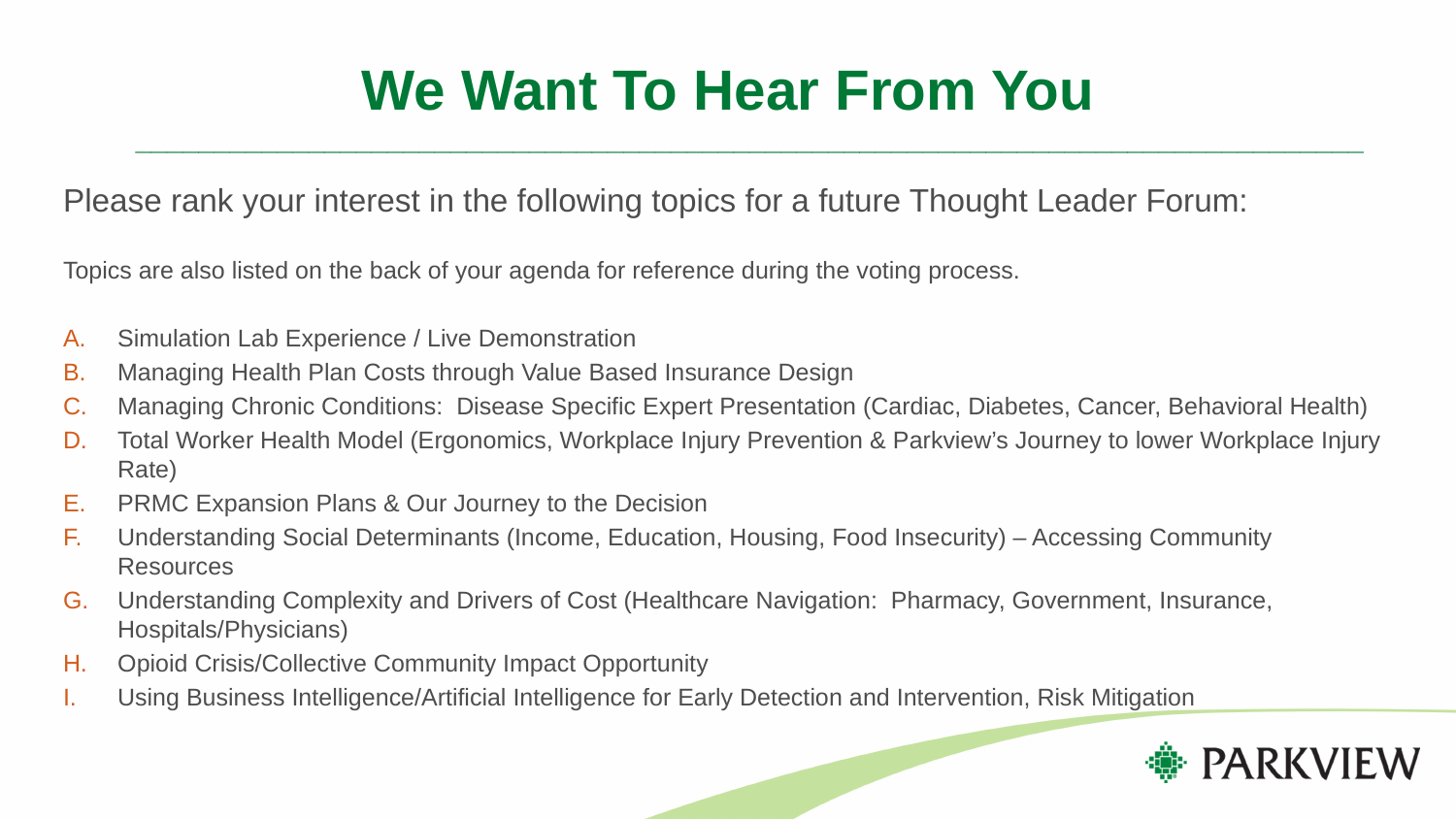

# We Want To Hear From You ______________________________________________________________________________
Please rank your interest in the following topics for a future Thought Leader Forum:

Topics are also listed on the back of your agenda for reference during the voting process.

Simulation Lab Experience / Live Demonstration
Managing Health Plan Costs through Value Based Insurance Design
Managing Chronic Conditions:  Disease Specific Expert Presentation (Cardiac, Diabetes, Cancer, Behavioral Health)
Total Worker Health Model (Ergonomics, Workplace Injury Prevention & Parkview’s Journey to lower Workplace Injury Rate)
PRMC Expansion Plans & Our Journey to the Decision
Understanding Social Determinants (Income, Education, Housing, Food Insecurity) – Accessing Community Resources
Understanding Complexity and Drivers of Cost (Healthcare Navigation:  Pharmacy, Government, Insurance, Hospitals/Physicians)
Opioid Crisis/Collective Community Impact Opportunity
Using Business Intelligence/Artificial Intelligence for Early Detection and Intervention, Risk Mitigation